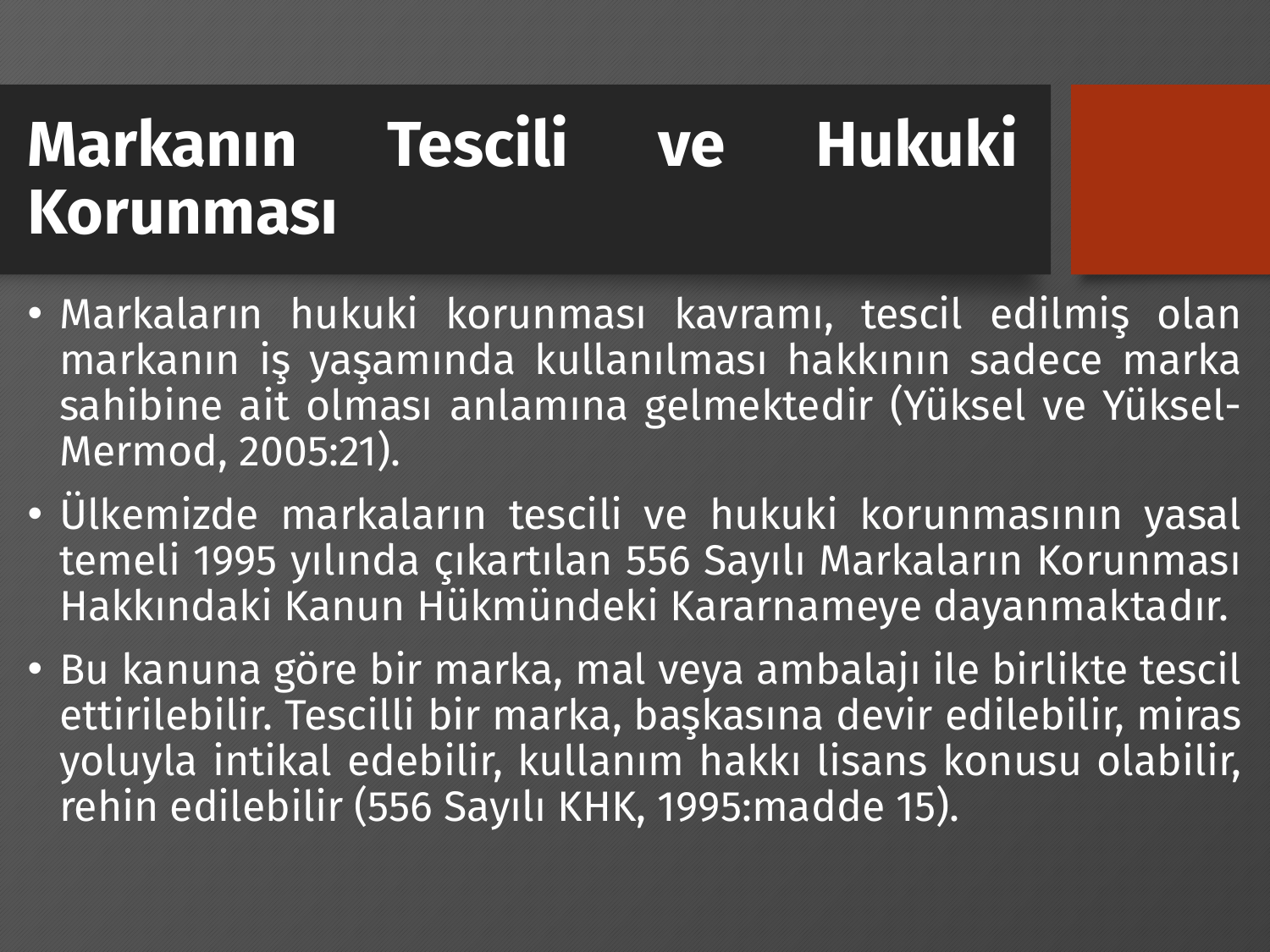

# Markanın Tescili ve Hukuki Korunması
Markaların hukuki korunması kavramı, tescil edilmiş olan markanın iş yaşamında kullanılması hakkının sadece marka sahibine ait olması anlamına gelmektedir (Yüksel ve Yüksel-Mermod, 2005:21).
Ülkemizde markaların tescili ve hukuki korunmasının yasal temeli 1995 yılında çıkartılan 556 Sayılı Markaların Korunması Hakkındaki Kanun Hükmündeki Kararnameye dayanmaktadır.
Bu kanuna göre bir marka, mal veya ambalajı ile birlikte tescil ettirilebilir. Tescilli bir marka, başkasına devir edilebilir, miras yoluyla intikal edebilir, kullanım hakkı lisans konusu olabilir, rehin edilebilir (556 Sayılı KHK, 1995:madde 15).